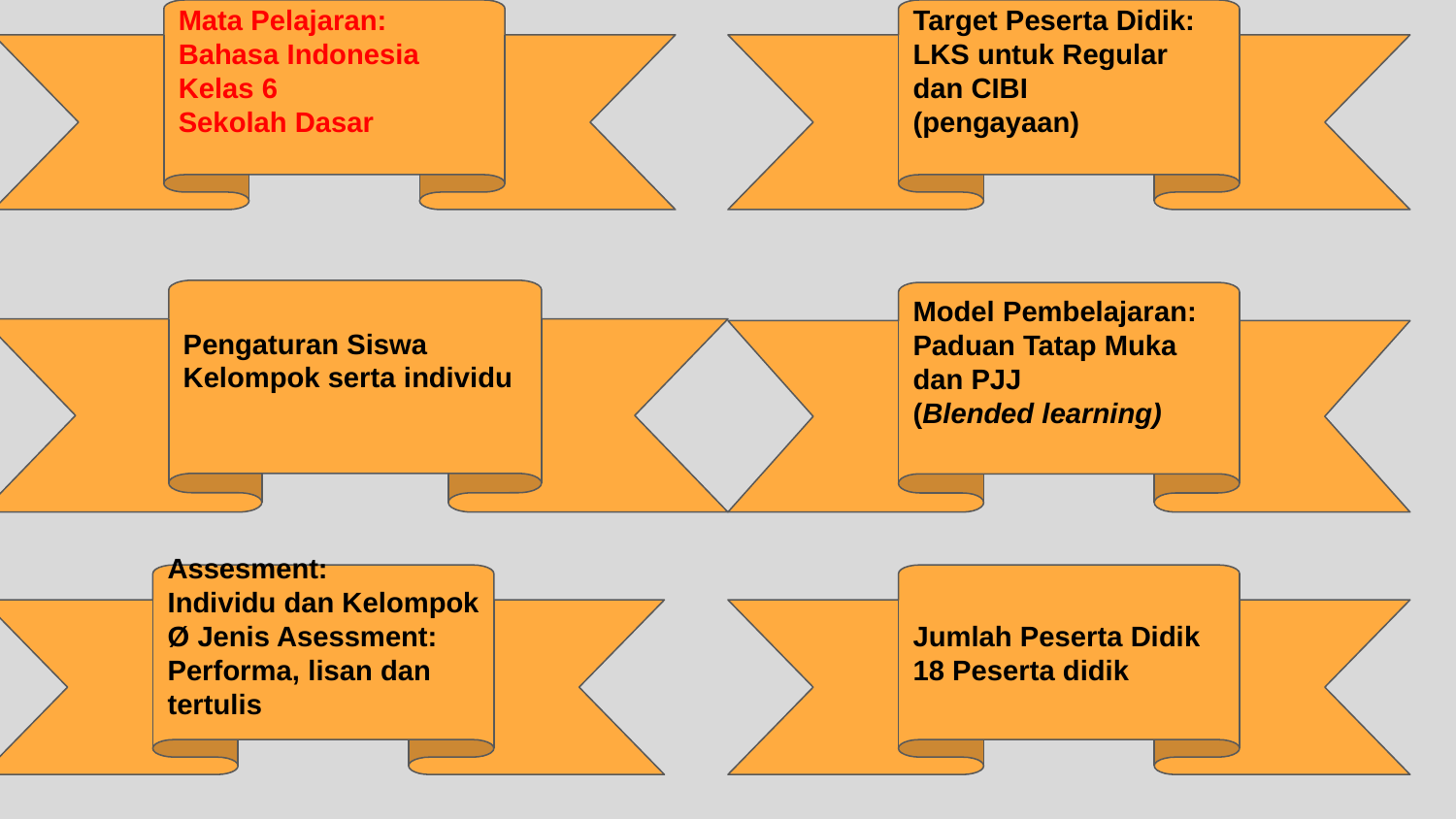

Mata Pelajaran:
Bahasa Indonesia
Kelas 6
Sekolah Dasar

Target Peserta Didik:
LKS untuk Regular dan CIBI
(pengayaan)

Pengaturan Siswa Kelompok serta individu

Model Pembelajaran:
Paduan Tatap Muka dan PJJ
(Blended learning)

Assesment:
Individu dan Kelompok
Ø Jenis Asessment:
Performa, lisan dan tertulis

Jumlah Peserta Didik
18 Peserta didik